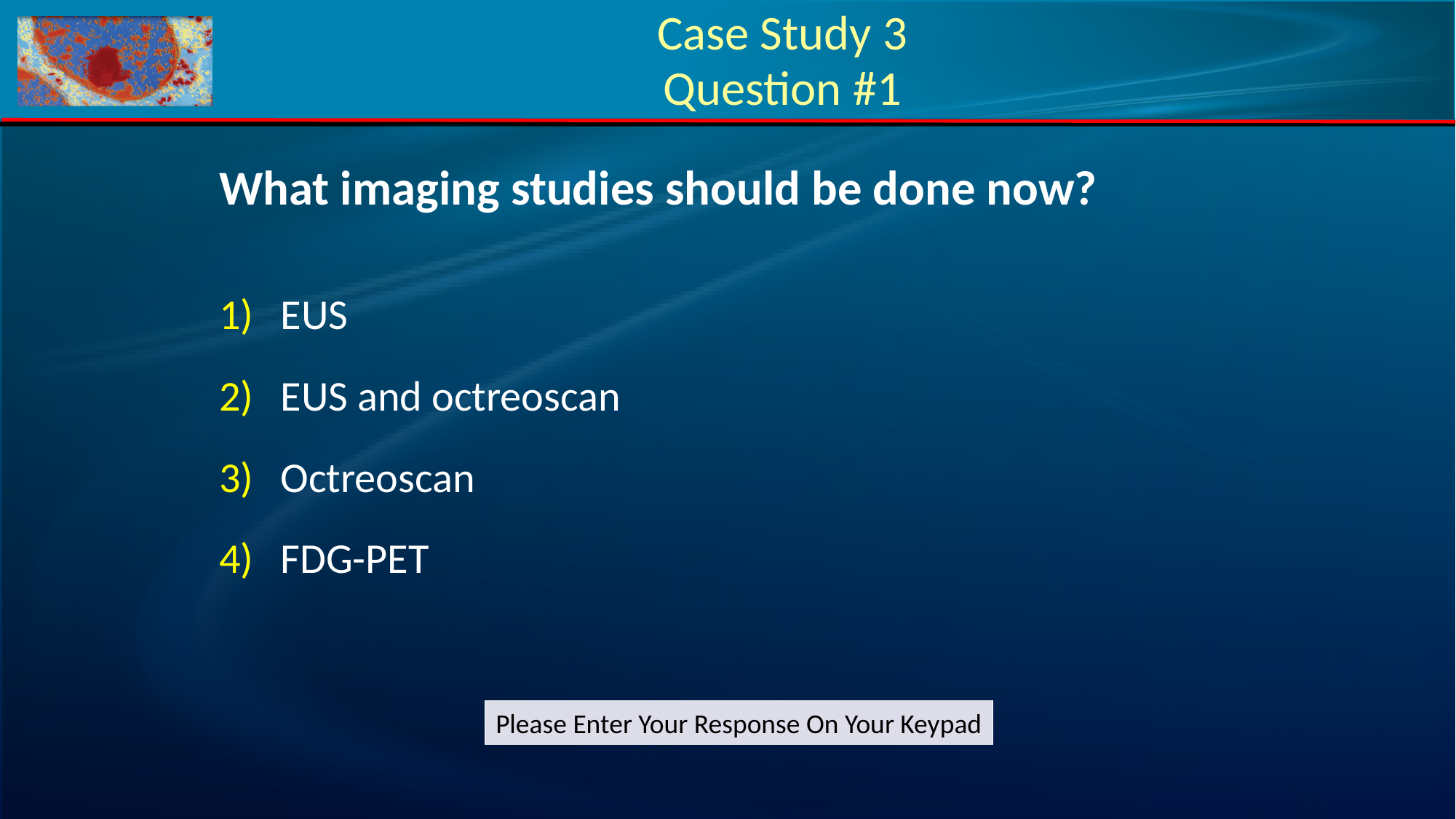

# Case Study 3 Question #1
What imaging studies should be done now?

EUS
EUS and octreoscan
Octreoscan
FDG-PET
Please Enter Your Response On Your Keypad